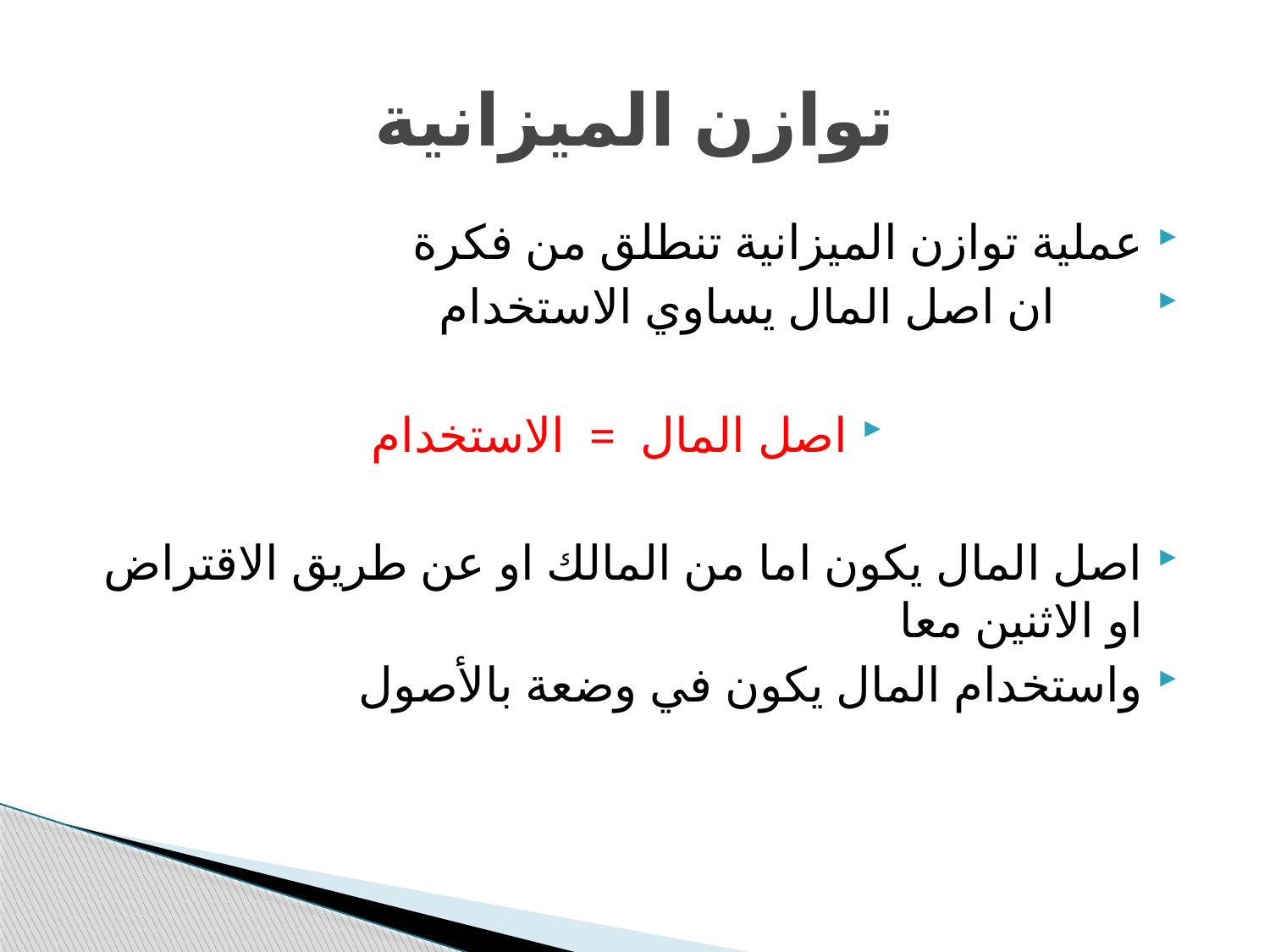

# توازن الميزانية
عملية توازن الميزانية تنطلق من فكرة
       ان اصل المال يساوي الاستخدام

اصل المال  =  الاستخدام

اصل المال يكون اما من المالك او عن طريق الاقتراض او الاثنين معا
واستخدام المال يكون في وضعة بالأصول